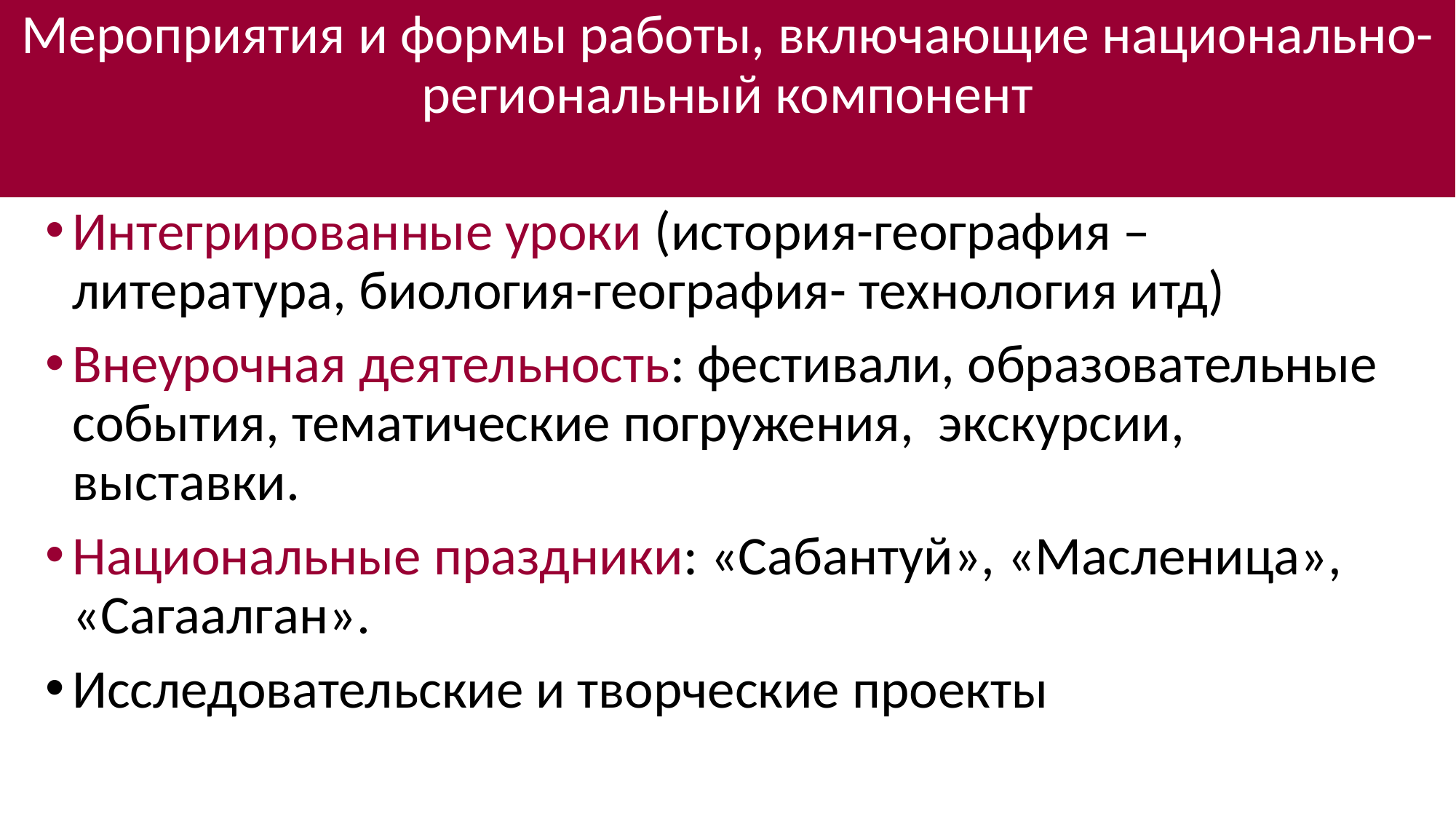

# Мероприятия и формы работы, включающие национально-региональный компонент
Интегрированные уроки (история-география – литература, биология-география- технология итд)
Внеурочная деятельность: фестивали, образовательные события, тематические погружения,  экскурсии, выставки.
Национальные праздники: «Сабантуй», «Масленица», «Сагаалган».
Исследовательские и творческие проекты